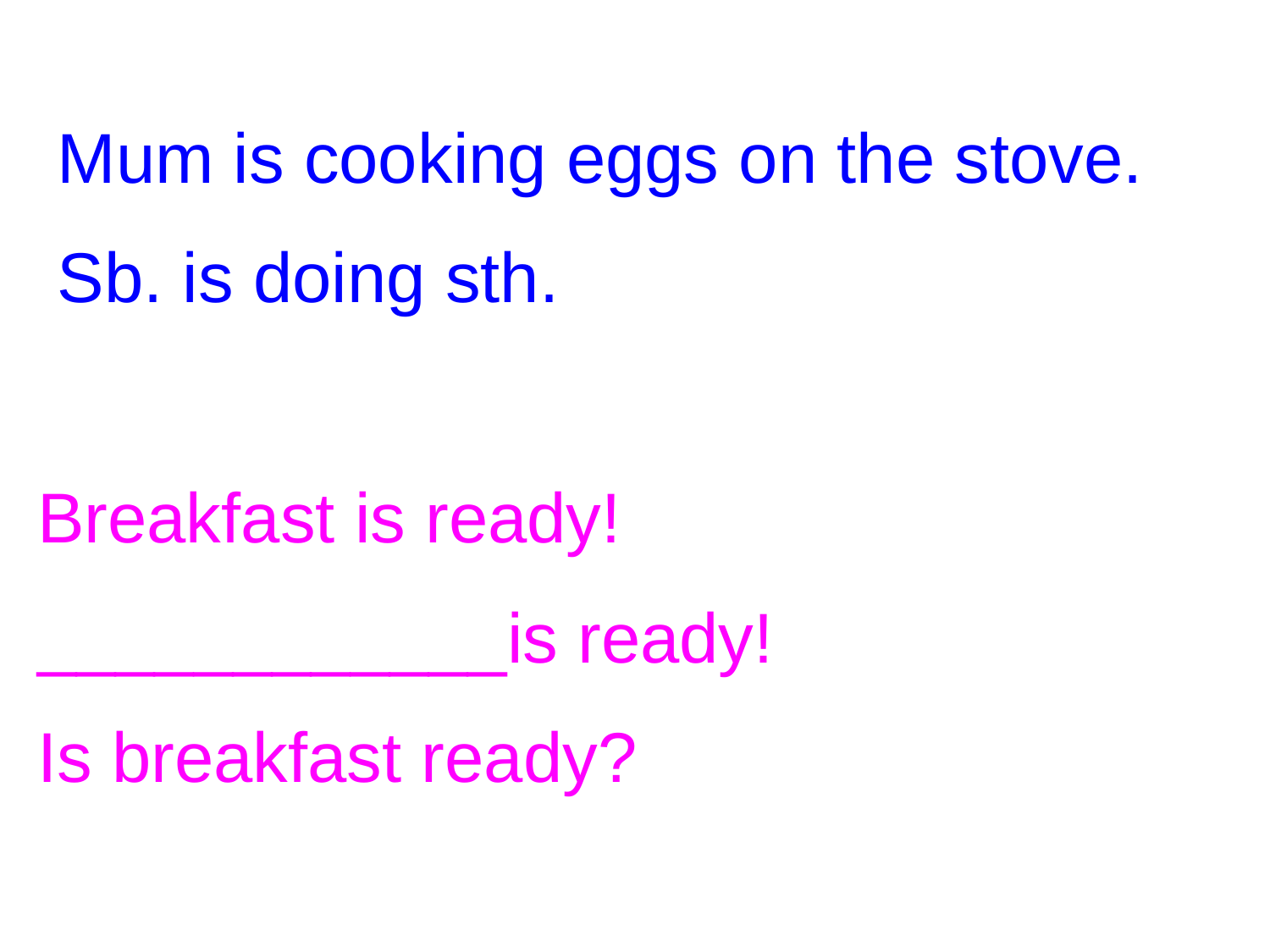

Mum is cooking eggs on the stove.
Sb. is doing sth.
Breakfast is ready!
____________is ready!
Is breakfast ready?